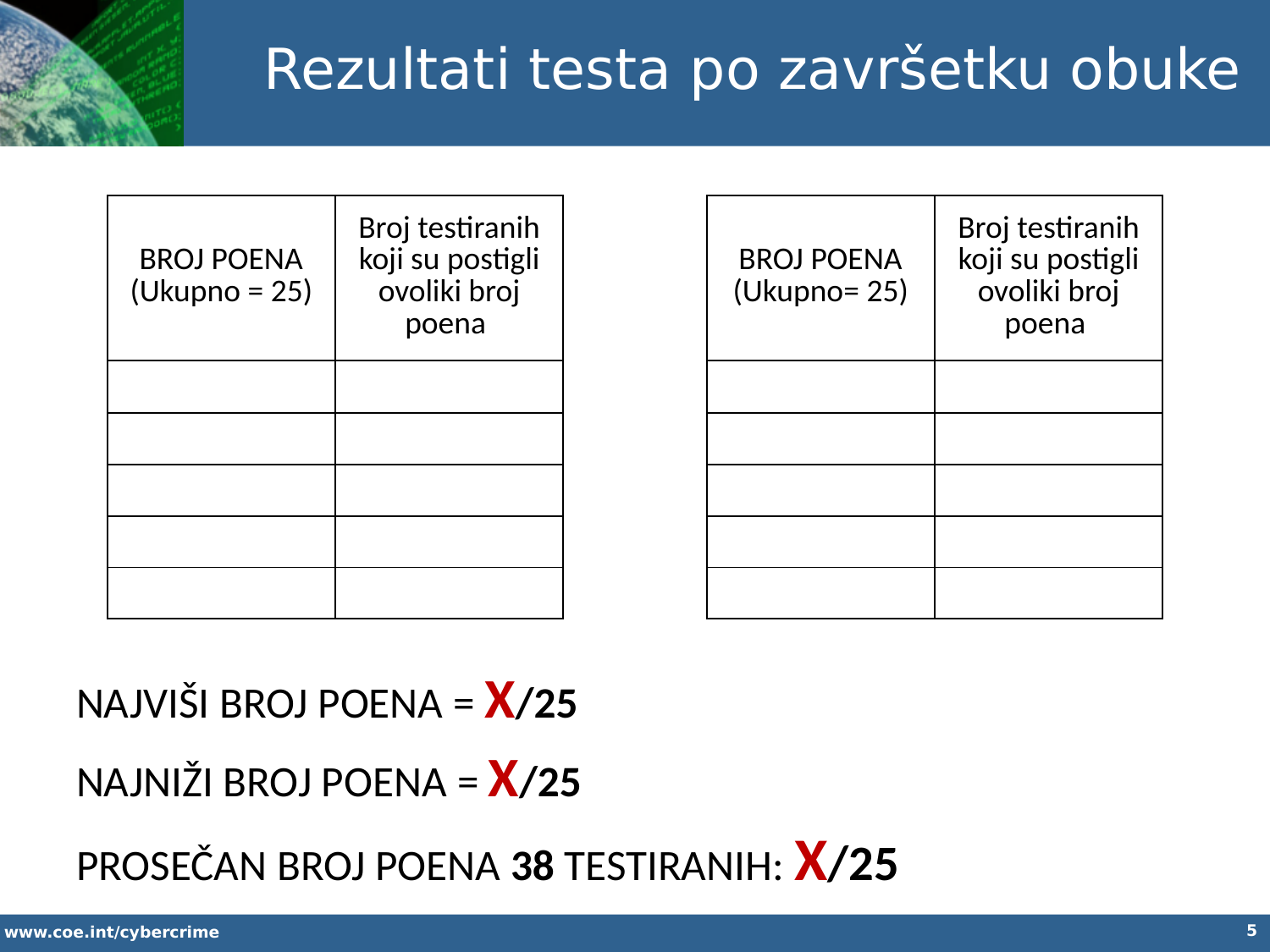

Rezultati testa po završetku obuke
| BROJ POENA (Ukupno = 25) | Broj testiranih koji su postigli ovoliki broj poena |
| --- | --- |
|  |  |
|  |  |
|  |  |
|  |  |
|  |  |
| BROJ POENA (Ukupno= 25) | Broj testiranih koji su postigli ovoliki broj poena |
| --- | --- |
|  |  |
|  |  |
|  |  |
|  |  |
|  |  |
NAJVIŠI BROJ POENA = X/25
NAJNIŽI BROJ POENA = X/25
PROSEČAN BROJ POENA 38 TESTIRANIH: X/25